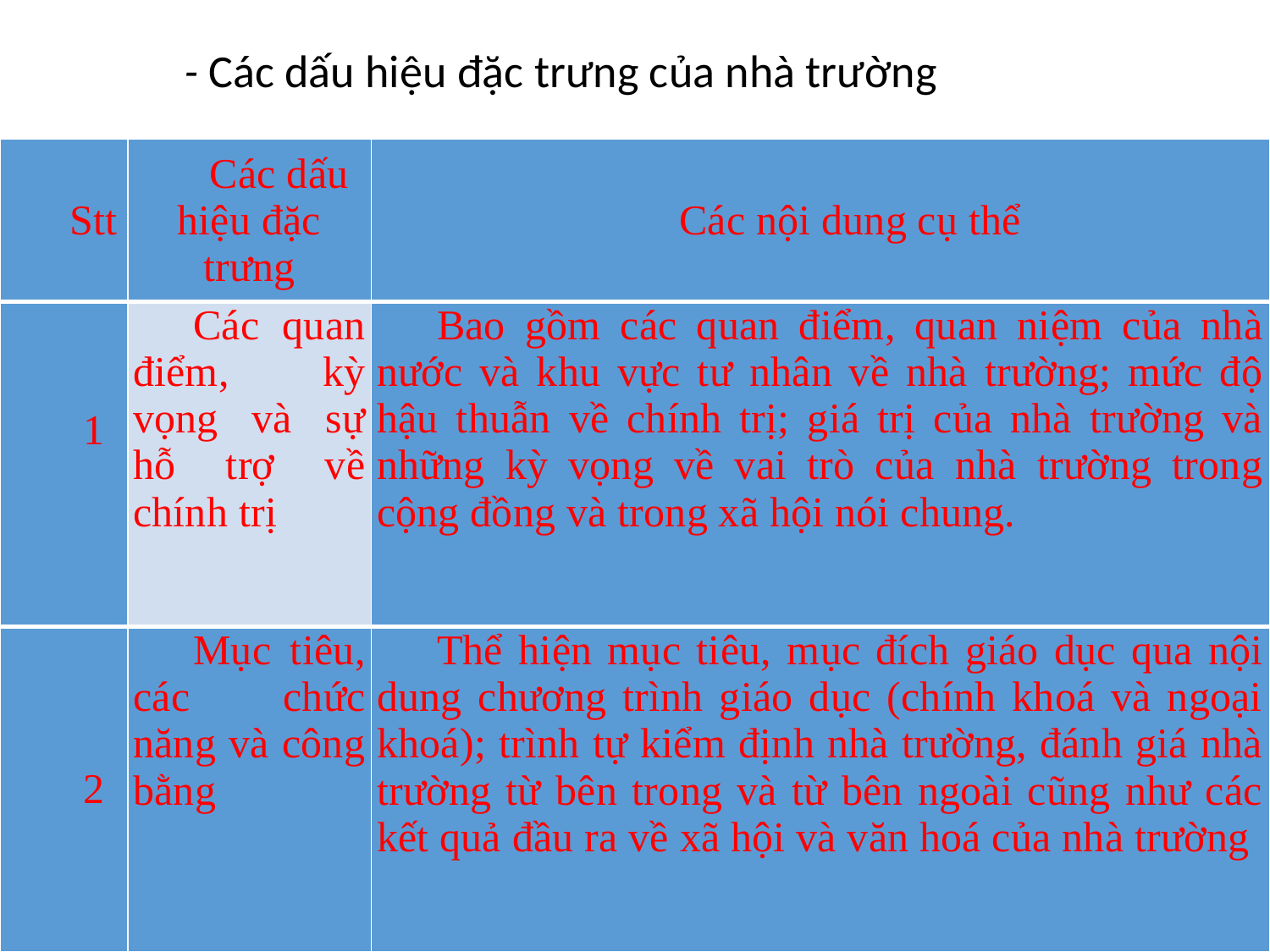

- Các dấu hiệu đặc trưng của nhà trường
| Stt | Các dấu hiệu đặc trưng | Các nội dung cụ thể |
| --- | --- | --- |
| 1 | Các quan điểm, kỳ vọng và sự hỗ trợ về chính trị | Bao gồm các quan điểm, quan niệm của nhà nước và khu vực tư nhân về nhà trường; mức độ hậu thuẫn về chính trị; giá trị của nhà trường và những kỳ vọng về vai trò của nhà trường trong cộng đồng và trong xã hội nói chung. |
| 2 | Mục tiêu, các chức năng và công bằng | Thể hiện mục tiêu, mục đích giáo dục qua nội dung chương trình giáo dục (chính khoá và ngoại khoá); trình tự kiểm định nhà trường, đánh giá nhà trường từ bên trong và từ bên ngoài cũng như các kết quả đầu ra về xã hội và văn hoá của nhà trường |